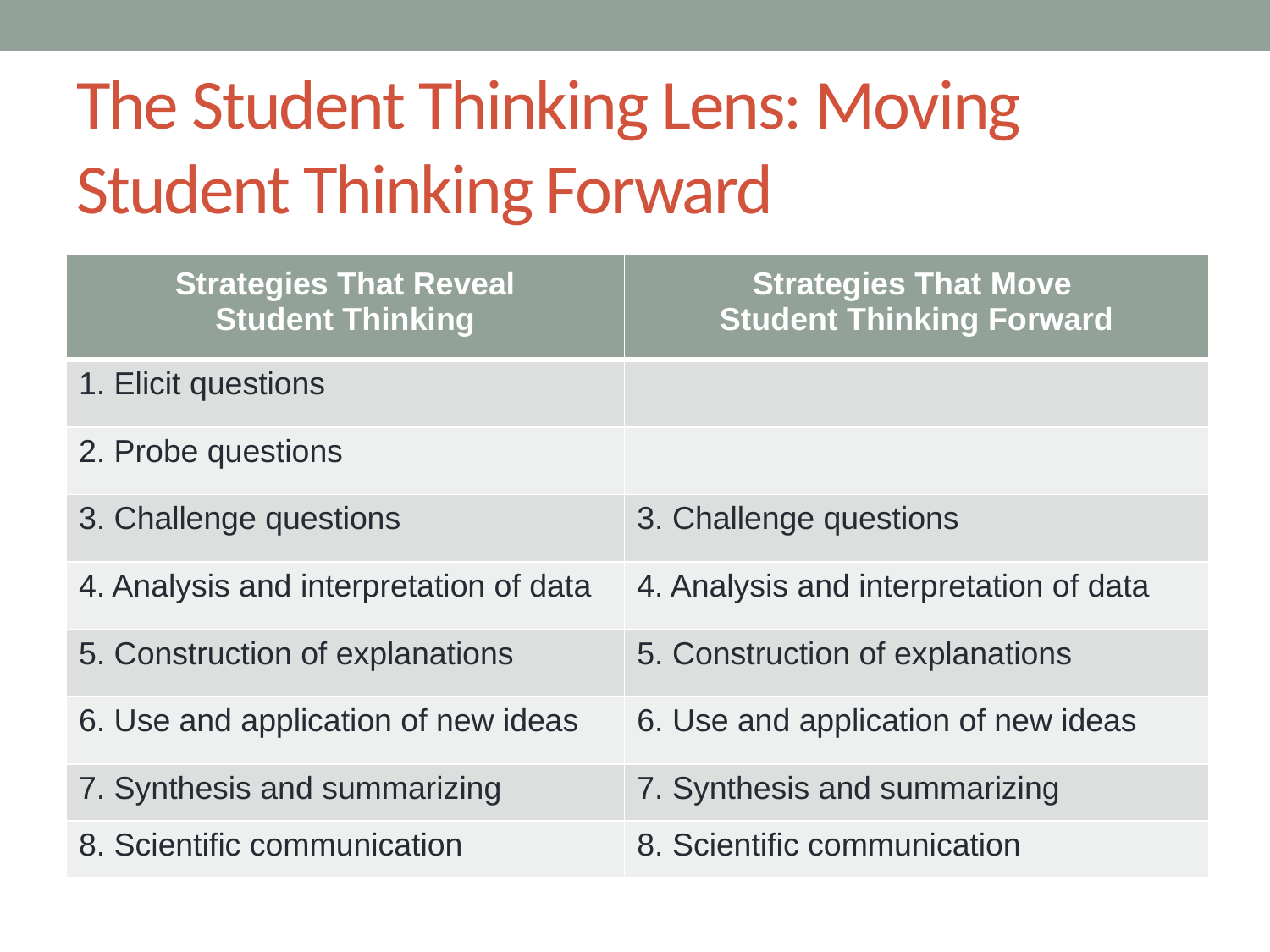

# The Student Thinking Lens: Moving Student Thinking Forward
| Strategies That Reveal Student Thinking | Strategies That Move Student Thinking Forward |
| --- | --- |
| 1. Elicit questions |  |
| 2. Probe questions |  |
| 3. Challenge questions | 3. Challenge questions |
| 4. Analysis and interpretation of data | 4. Analysis and interpretation of data |
| 5. Construction of explanations | 5. Construction of explanations |
| 6. Use and application of new ideas | 6. Use and application of new ideas |
| 7. Synthesis and summarizing | 7. Synthesis and summarizing |
| 8. Scientific communication | 8. Scientific communication |